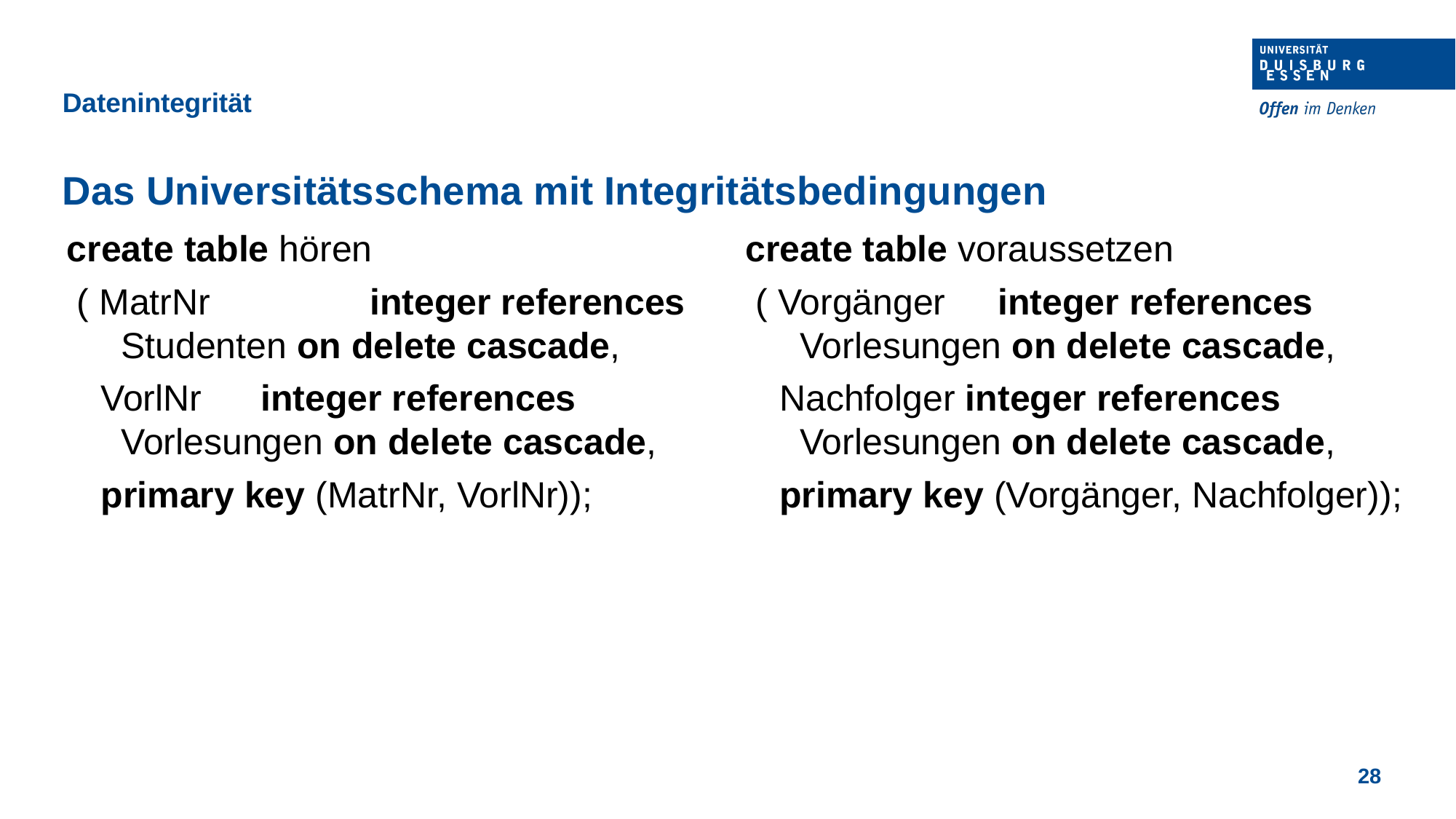

Datenintegrität
Das Universitätsschema mit Integritätsbedingungen
create table hören
 ( MatrNr 	     integer references
  Studenten on delete cascade,
	VorlNr	     integer references
  Vorlesungen on delete cascade,
	primary key (MatrNr, VorlNr));

create table voraussetzen
 ( Vorgänger	integer references
  Vorlesungen on delete cascade,
	Nachfolger integer references
  Vorlesungen on delete cascade,
	primary key (Vorgänger, Nachfolger));
28